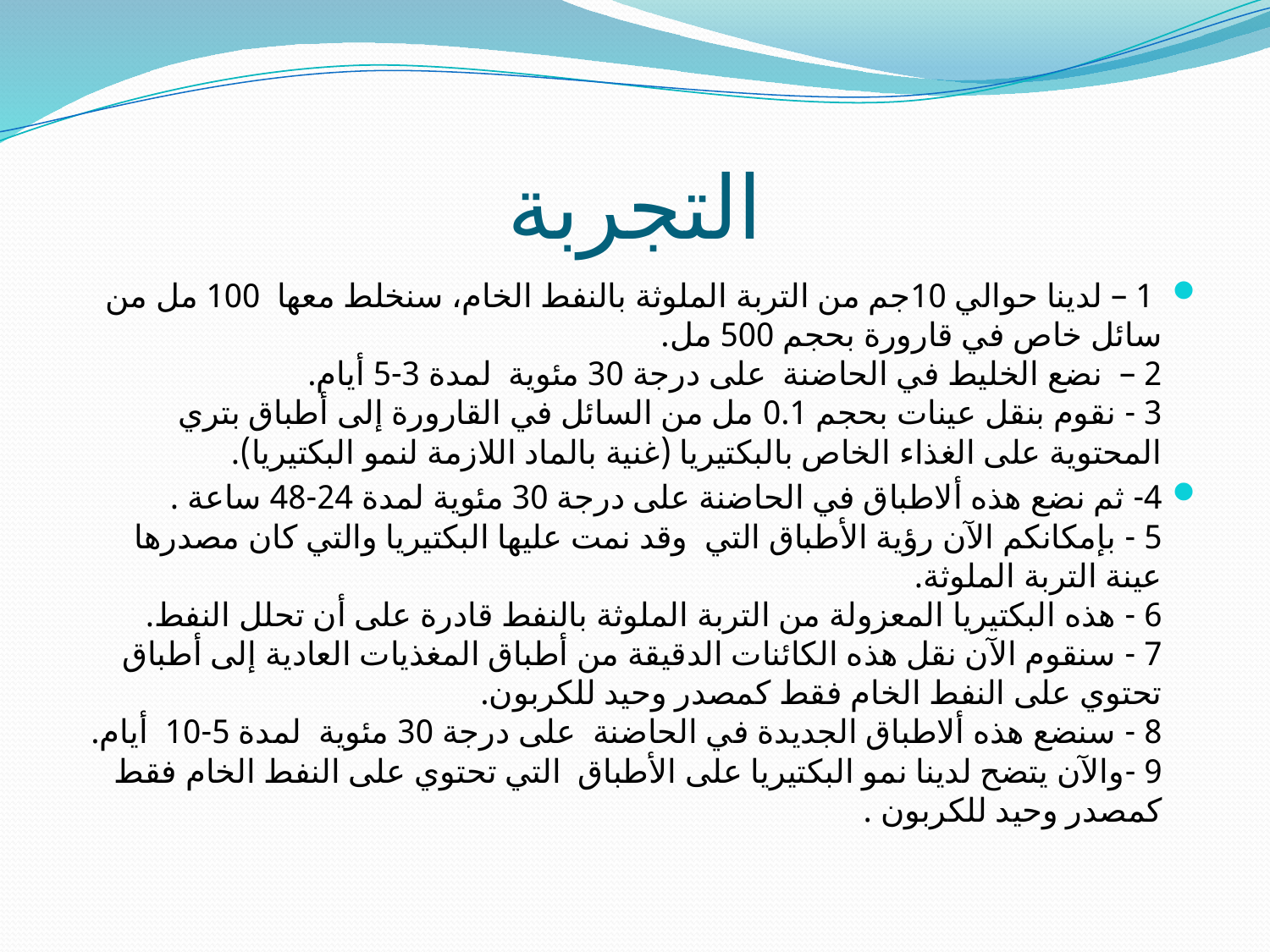

# التجربة
 1 – لدينا حوالي 10جم من التربة الملوثة بالنفط الخام، سنخلط معها  100 مل من سائل خاص في قارورة بحجم 500 مل.
2 –  نضع الخليط في الحاضنة  على درجة 30 مئوية  لمدة 3-5 أيام.
3 - نقوم بنقل عينات بحجم 0.1 مل من السائل في القارورة إلى أطباق بتري المحتوية على الغذاء الخاص بالبكتيريا (غنية بالماد اللازمة لنمو البكتيريا).
4- ثم نضع هذه ألاطباق في الحاضنة على درجة 30 مئوية لمدة 24-48 ساعة .
5 - بإمكانكم الآن رؤية الأطباق التي  وقد نمت عليها البكتيريا والتي كان مصدرها  عينة التربة الملوثة.
6 - هذه البكتيريا المعزولة من التربة الملوثة بالنفط قادرة على أن تحلل النفط.
7 - سنقوم الآن نقل هذه الكائنات الدقيقة من أطباق المغذيات العادية إلى أطباق تحتوي على النفط الخام فقط كمصدر وحيد للكربون.
8 - سنضع هذه ألاطباق الجديدة في الحاضنة  على درجة 30 مئوية  لمدة 5-10  أيام.
9 -والآن يتضح لدينا نمو البكتيريا على الأطباق  التي تحتوي على النفط الخام فقط كمصدر وحيد للكربون .